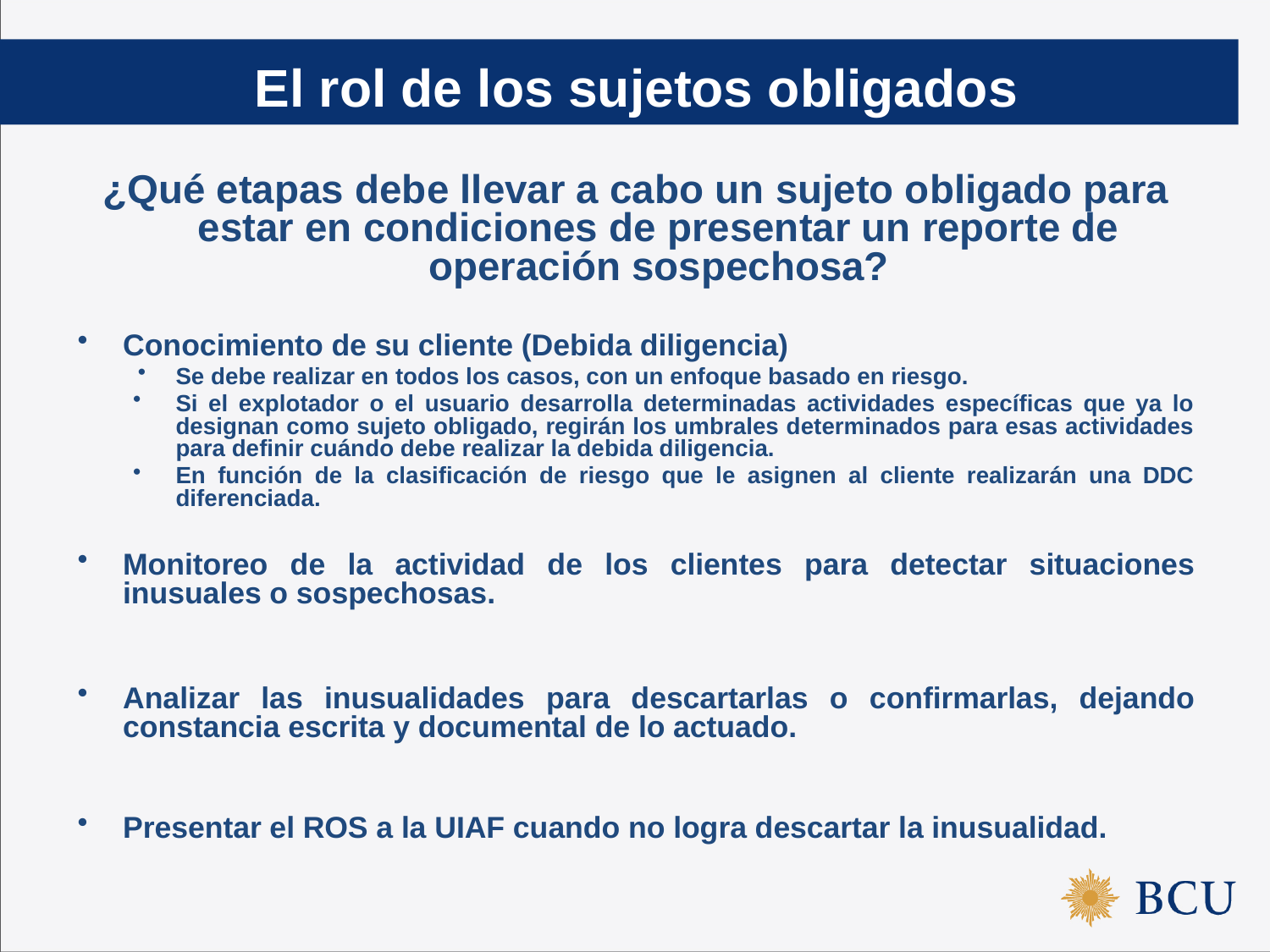

El rol de los sujetos obligados
¿Qué etapas debe llevar a cabo un sujeto obligado para estar en condiciones de presentar un reporte de operación sospechosa?

Conocimiento de su cliente (Debida diligencia)
Se debe realizar en todos los casos, con un enfoque basado en riesgo.
Si el explotador o el usuario desarrolla determinadas actividades específicas que ya lo designan como sujeto obligado, regirán los umbrales determinados para esas actividades para definir cuándo debe realizar la debida diligencia.
En función de la clasificación de riesgo que le asignen al cliente realizarán una DDC diferenciada.

Monitoreo de la actividad de los clientes para detectar situaciones inusuales o sospechosas.

Analizar las inusualidades para descartarlas o confirmarlas, dejando constancia escrita y documental de lo actuado.

Presentar el ROS a la UIAF cuando no logra descartar la inusualidad.